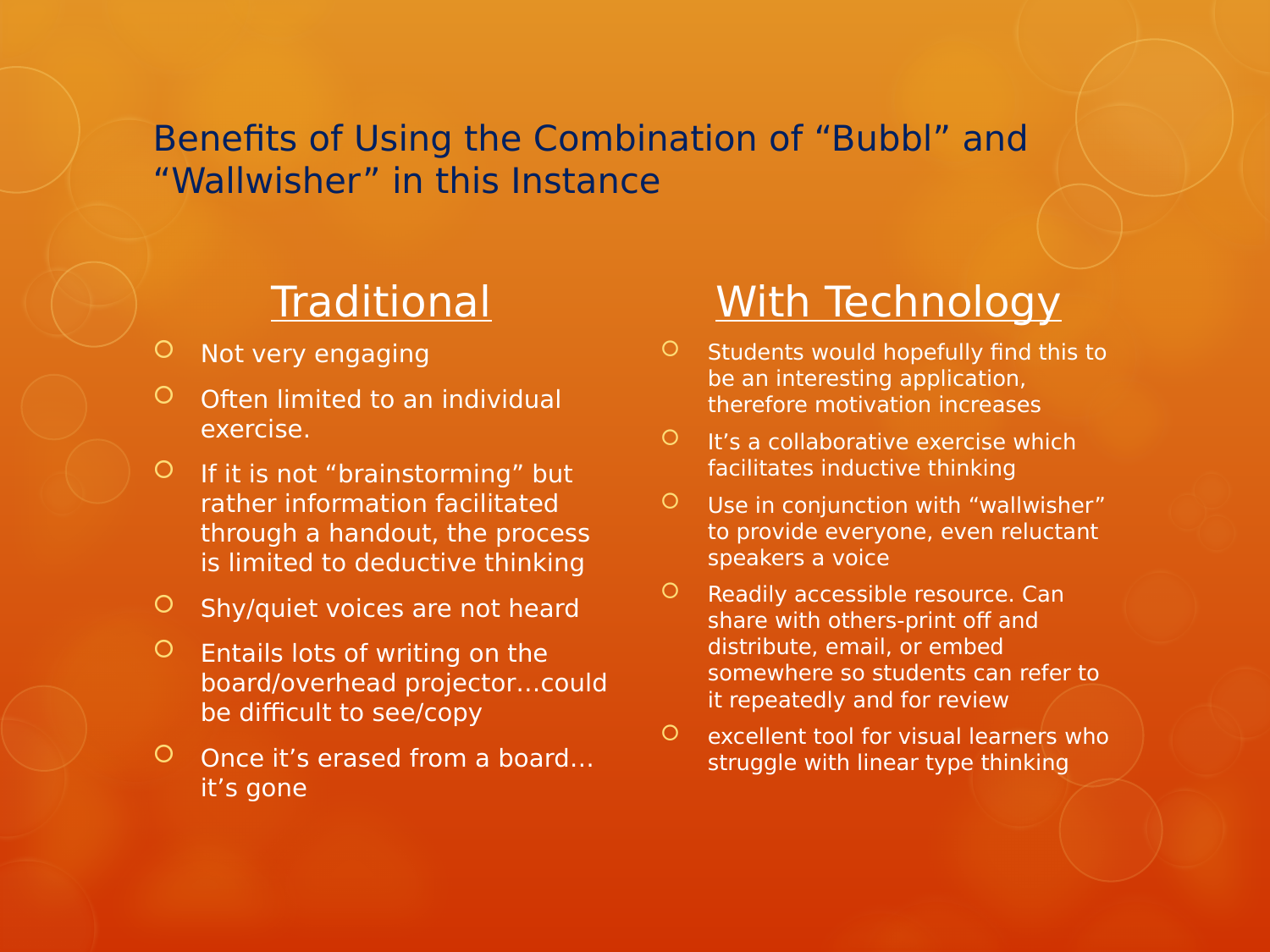

# Benefits of Using the Combination of “Bubbl” and “Wallwisher” in this Instance
Traditional
With Technology
Not very engaging
Often limited to an individual exercise.
If it is not “brainstorming” but rather information facilitated through a handout, the process is limited to deductive thinking
Shy/quiet voices are not heard
Entails lots of writing on the board/overhead projector…could be difficult to see/copy
Once it’s erased from a board…it’s gone

Students would hopefully find this to be an interesting application, therefore motivation increases
It’s a collaborative exercise which facilitates inductive thinking
Use in conjunction with “wallwisher” to provide everyone, even reluctant speakers a voice
Readily accessible resource. Can share with others-print off and distribute, email, or embed somewhere so students can refer to it repeatedly and for review
excellent tool for visual learners who struggle with linear type thinking